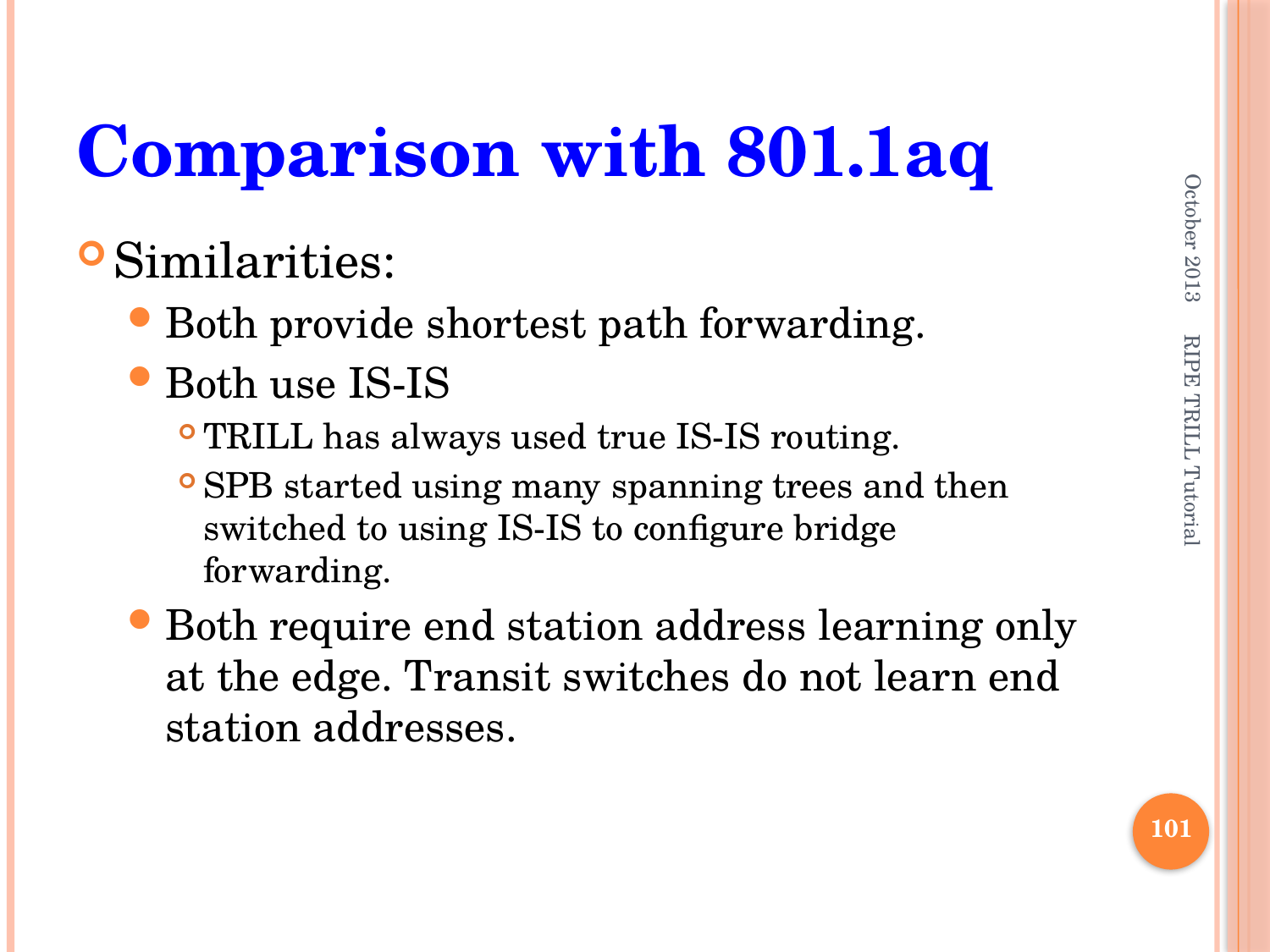

# Comparison with 801.1aq
October 2013
Similarities:
Both provide shortest path forwarding.
Both use IS-IS
TRILL has always used true IS-IS routing.
SPB started using many spanning trees and then switched to using IS-IS to configure bridge forwarding.
Both require end station address learning only at the edge. Transit switches do not learn end station addresses.

RIPE TRILL Tutorial
101